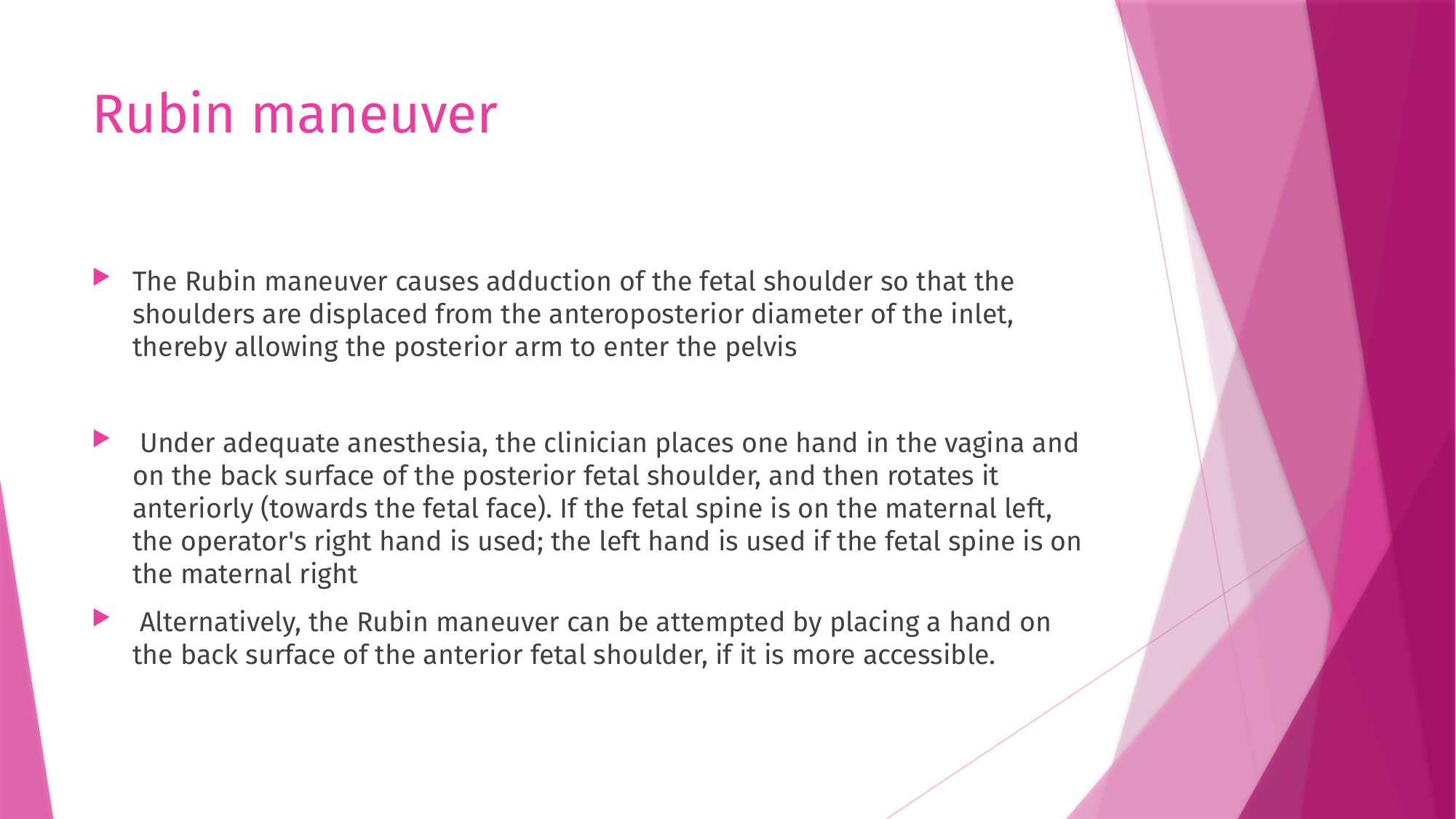

# Rubin maneuver
The Rubin maneuver causes adduction of the fetal shoulder so that the shoulders are displaced from the anteroposterior diameter of the inlet, thereby allowing the posterior arm to enter the pelvis

 Under adequate anesthesia, the clinician places one hand in the vagina and on the back surface of the posterior fetal shoulder, and then rotates it anteriorly (towards the fetal face). If the fetal spine is on the maternal left, the operator's right hand is used; the left hand is used if the fetal spine is on the maternal right
 Alternatively, the Rubin maneuver can be attempted by placing a hand on the back surface of the anterior fetal shoulder, if it is more accessible.